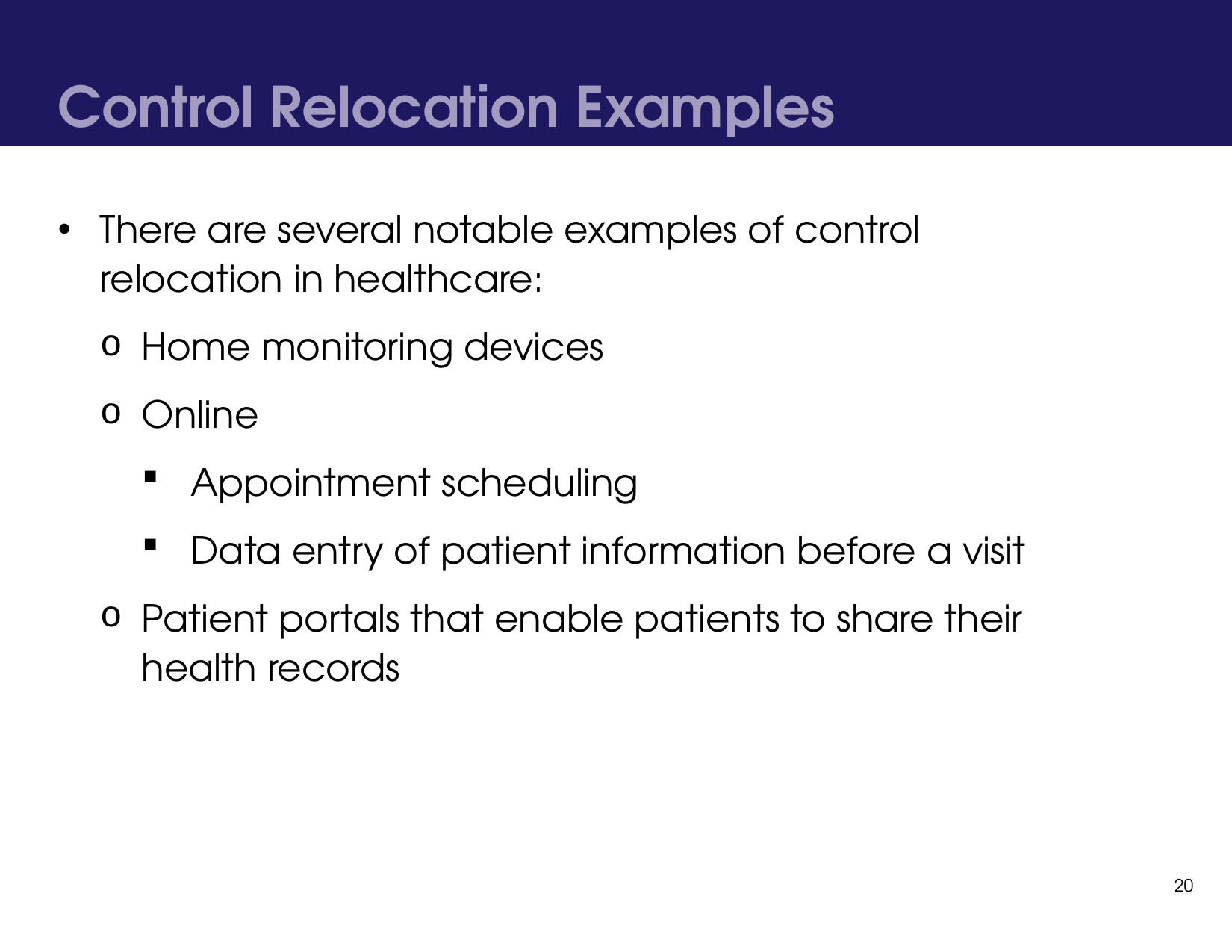

# Control Relocation Examples
There are several notable examples of control relocation in healthcare:
Home monitoring devices
Online
Appointment scheduling
Data entry of patient information before a visit
Patient portals that enable patients to share their health records
20